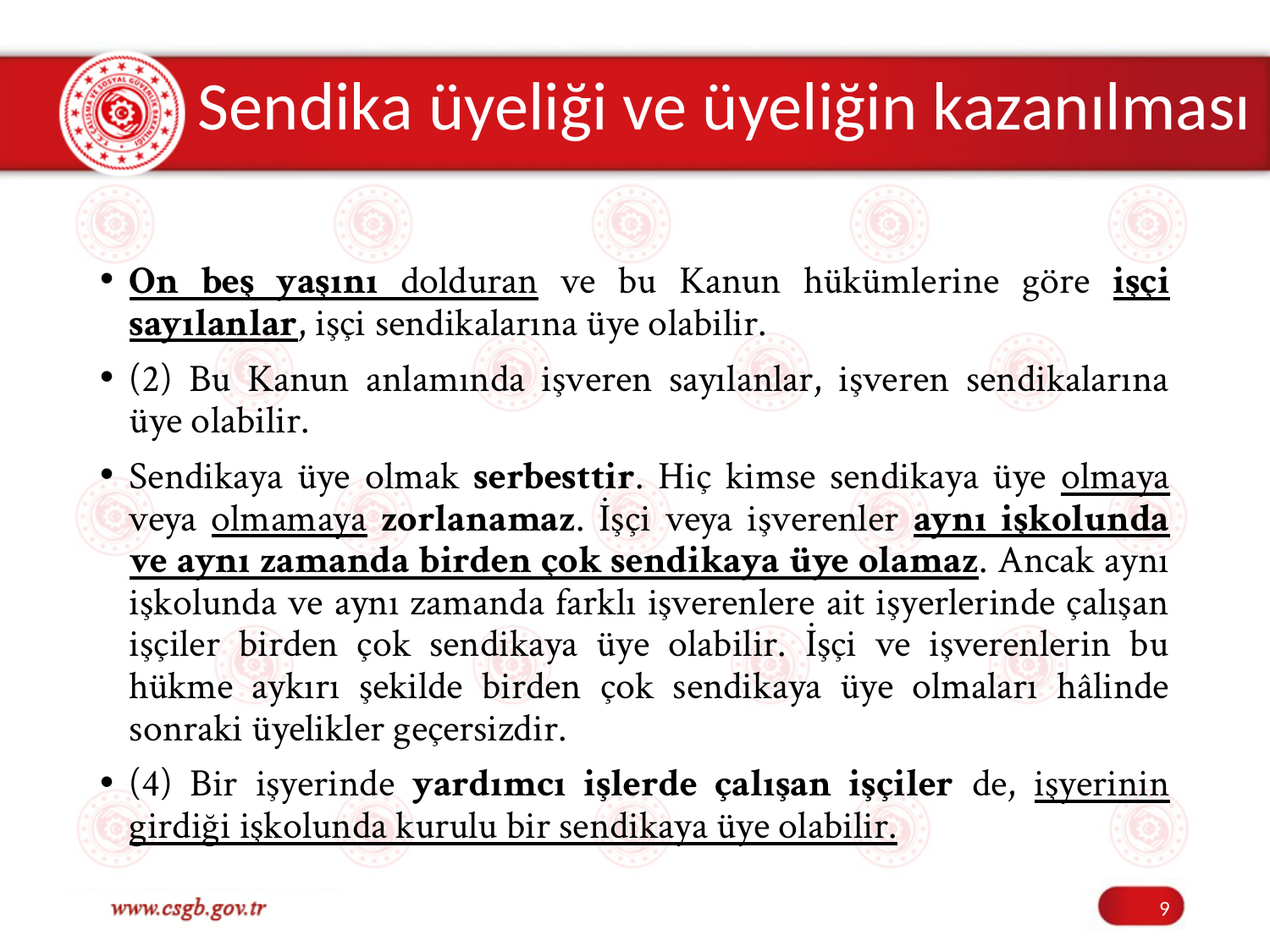

# Sendika üyeliği ve üyeliğin kazanılması
On beş yaşını dolduran ve bu Kanun hükümlerine göre işçi sayılanlar, işçi sendikalarına üye olabilir.
(2) Bu Kanun anlamında işveren sayılanlar, işveren sendikalarına üye olabilir.
Sendikaya üye olmak serbesttir. Hiç kimse sendikaya üye olmaya veya olmamaya zorlanamaz. İşçi veya işverenler aynı işkolunda ve aynı zamanda birden çok sendikaya üye olamaz. Ancak aynı işkolunda ve aynı zamanda farklı işverenlere ait işyerlerinde çalışan işçiler birden çok sendikaya üye olabilir. İşçi ve işverenlerin bu hükme aykırı şekilde birden çok sendikaya üye olmaları hâlinde sonraki üyelikler geçersizdir.
(4) Bir işyerinde yardımcı işlerde çalışan işçiler de, işyerinin girdiği işkolunda kurulu bir sendikaya üye olabilir.

9